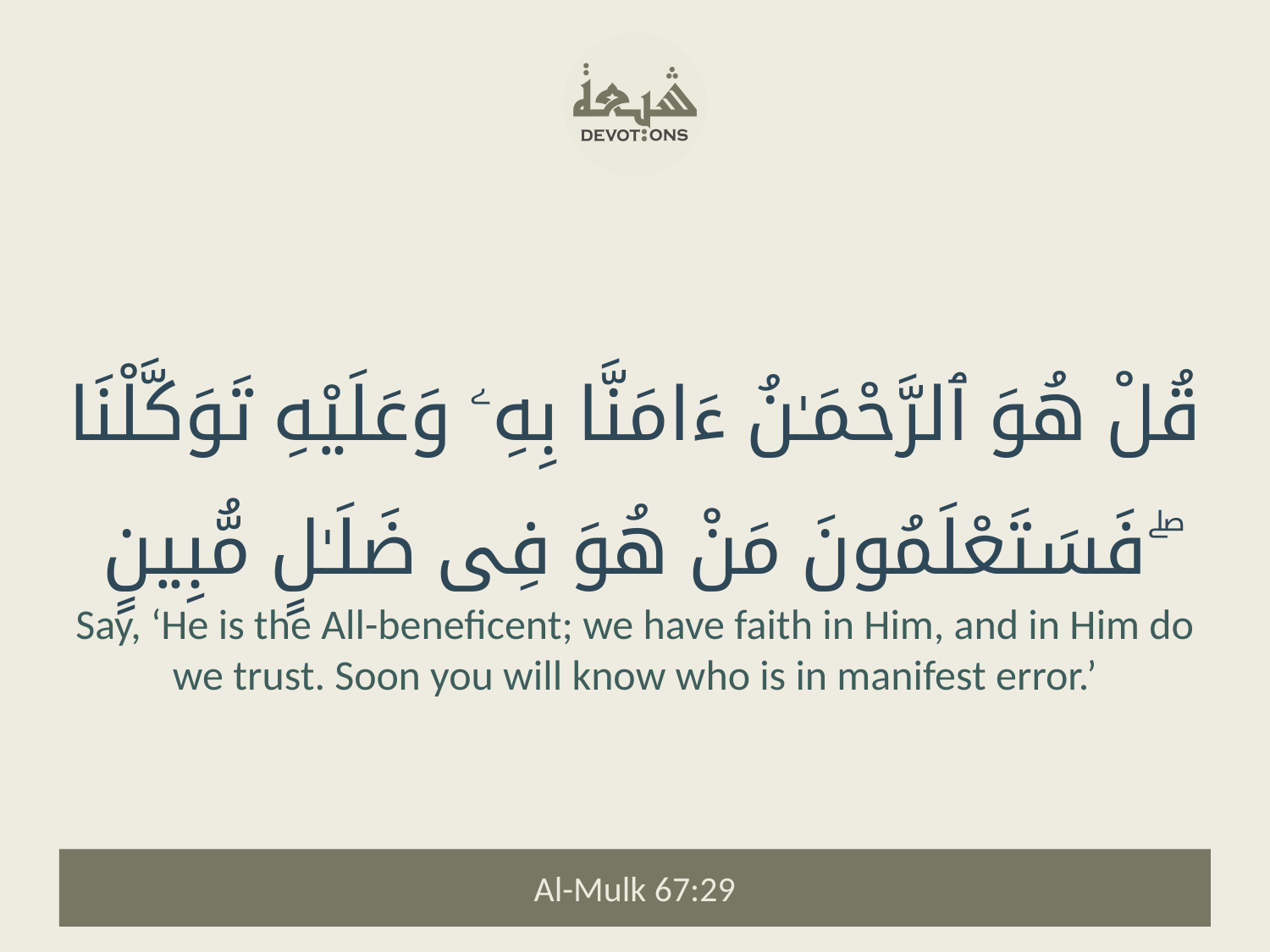

قُلْ هُوَ ٱلرَّحْمَـٰنُ ءَامَنَّا بِهِۦ وَعَلَيْهِ تَوَكَّلْنَا ۖ فَسَتَعْلَمُونَ مَنْ هُوَ فِى ضَلَـٰلٍ مُّبِينٍ
Say, ‘He is the All-beneficent; we have faith in Him, and in Him do we trust. Soon you will know who is in manifest error.’
Al-Mulk 67:29